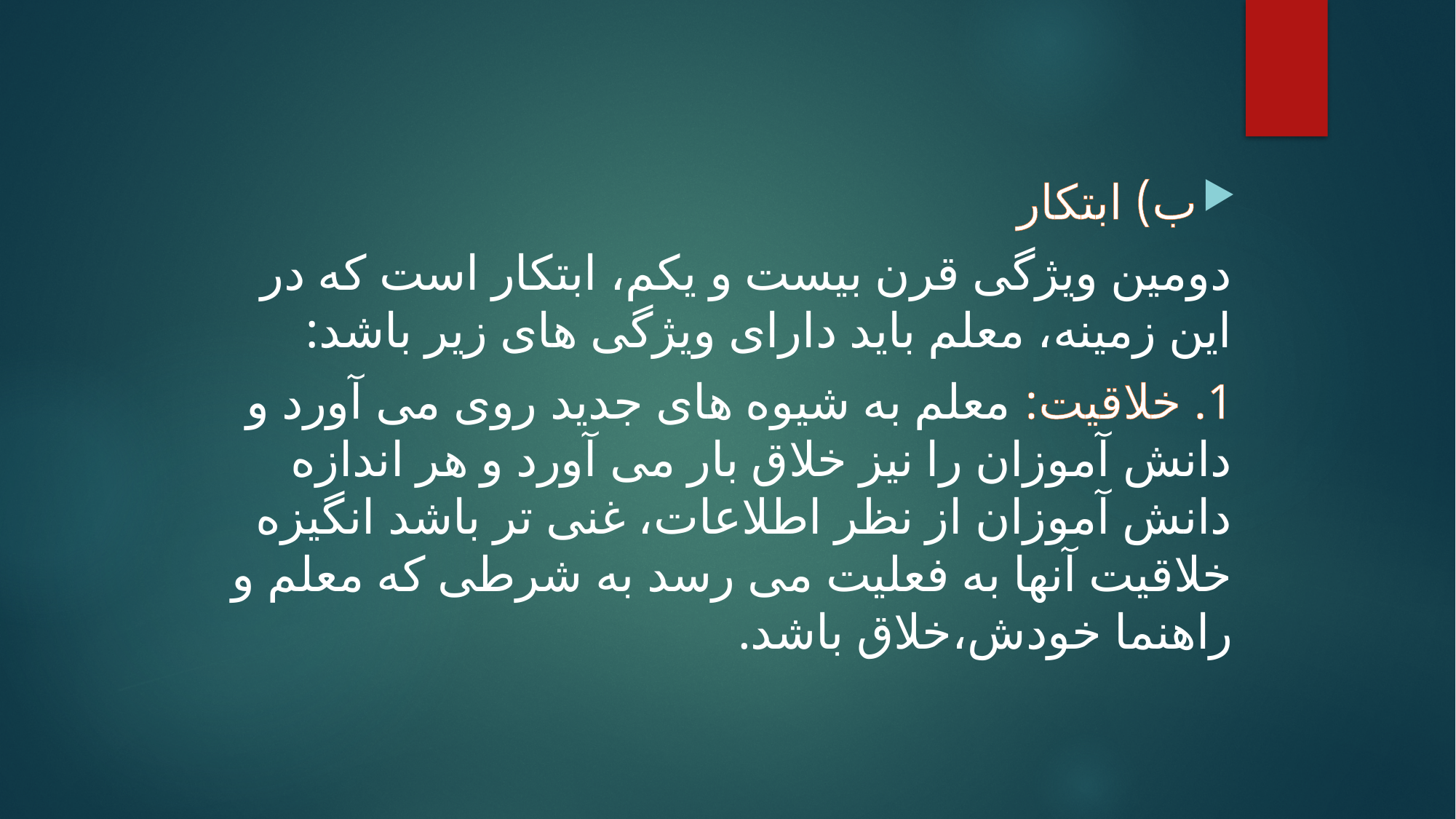

ب) ابتکار
دومین ویژگی قرن بیست و یکم، ابتکار است که در این زمینه، معلم باید دارای ویژگی های زیر باشد:
1. خلاقیت: معلم به شیوه های جدید روی می آورد و دانش آموزان را نیز خلاق بار می آورد و هر اندازه دانش آموزان از نظر اطلاعات، غنی تر باشد انگیزه خلاقیت آنها به فعلیت می رسد به شرطی که معلم و راهنما خودش،خلاق باشد.